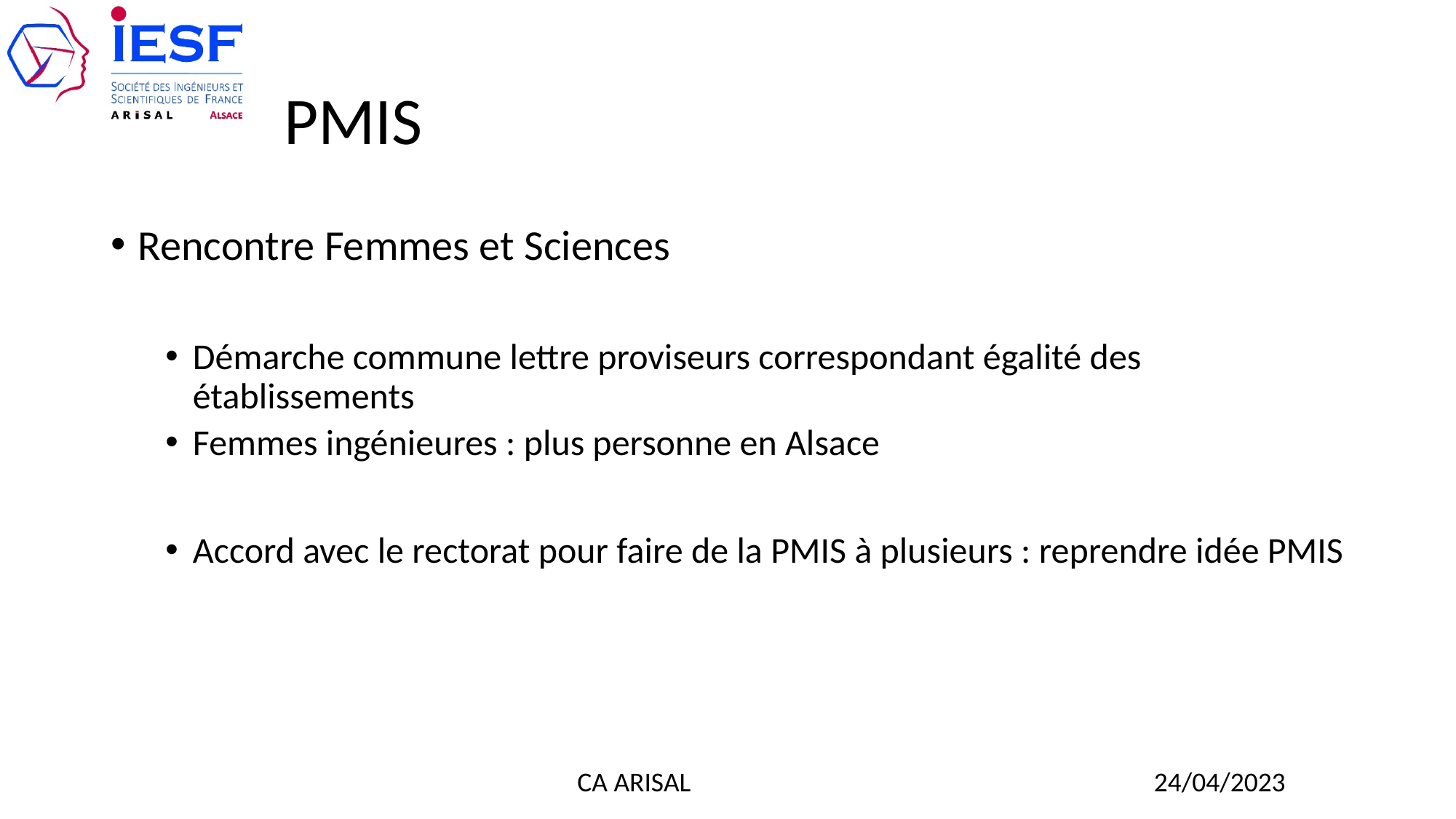

# PMIS
Rencontre Femmes et Sciences

Démarche commune lettre proviseurs correspondant égalité des établissements
Femmes ingénieures : plus personne en Alsace

Accord avec le rectorat pour faire de la PMIS à plusieurs : reprendre idée PMIS